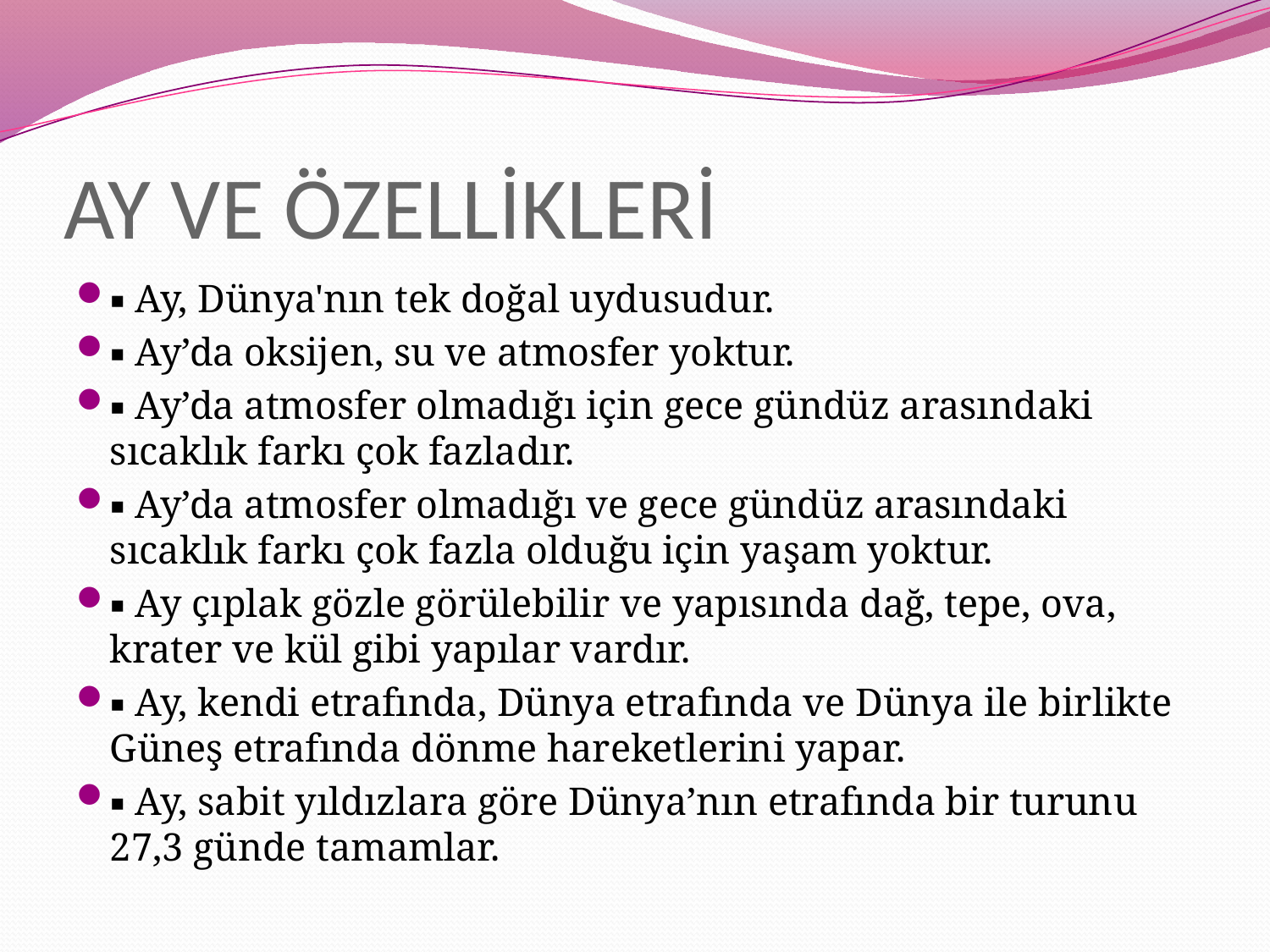

# AY VE ÖZELLİKLERİ
▪ Ay, Dünya'nın tek doğal uydusudur.
▪ Ay’da oksijen, su ve atmosfer yoktur.
▪ Ay’da atmosfer olmadığı için gece gündüz arasındaki sıcaklık farkı çok fazladır.
▪ Ay’da atmosfer olmadığı ve gece gündüz arasındaki sıcaklık farkı çok fazla olduğu için yaşam yoktur.
▪ Ay çıplak gözle görülebilir ve yapısında dağ, tepe, ova, krater ve kül gibi yapılar vardır.
▪ Ay, kendi etrafında, Dünya etrafında ve Dünya ile birlikte Güneş etrafında dönme hareketlerini yapar.
▪ Ay, sabit yıldızlara göre Dünya’nın etrafında bir turunu 27,3 günde tamamlar.